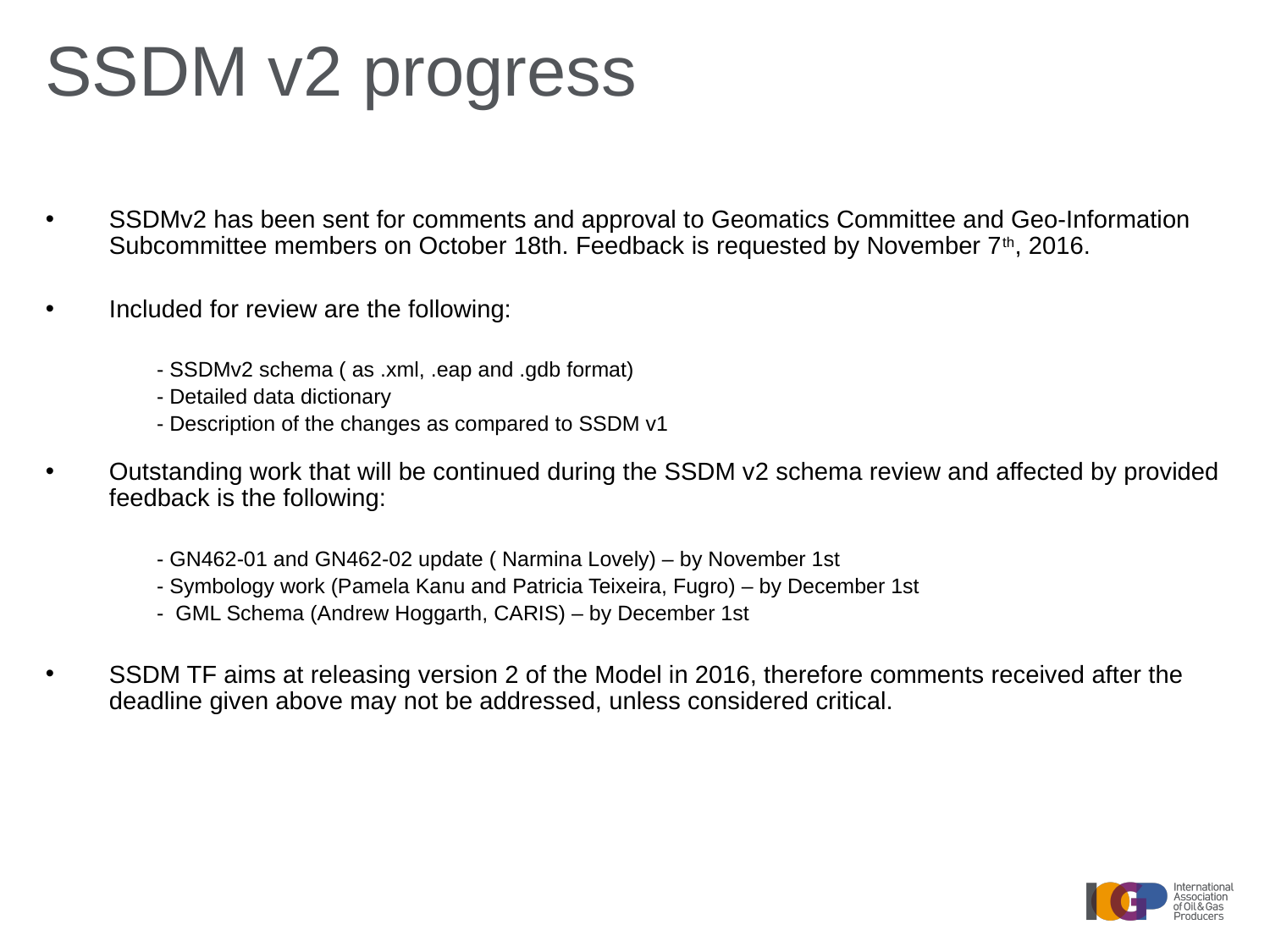

# SSDM v2 progress
SSDMv2 has been sent for comments and approval to Geomatics Committee and Geo-Information Subcommittee members on October 18th. Feedback is requested by November 7th, 2016.

Included for review are the following:

- SSDMv2 schema ( as .xml, .eap and .gdb format)
- Detailed data dictionary
- Description of the changes as compared to SSDM v1

Outstanding work that will be continued during the SSDM v2 schema review and affected by provided feedback is the following:

- GN462-01 and GN462-02 update ( Narmina Lovely) – by November 1st
- Symbology work (Pamela Kanu and Patricia Teixeira, Fugro) – by December 1st
-  GML Schema (Andrew Hoggarth, CARIS) – by December 1st

SSDM TF aims at releasing version 2 of the Model in 2016, therefore comments received after the deadline given above may not be addressed, unless considered critical.